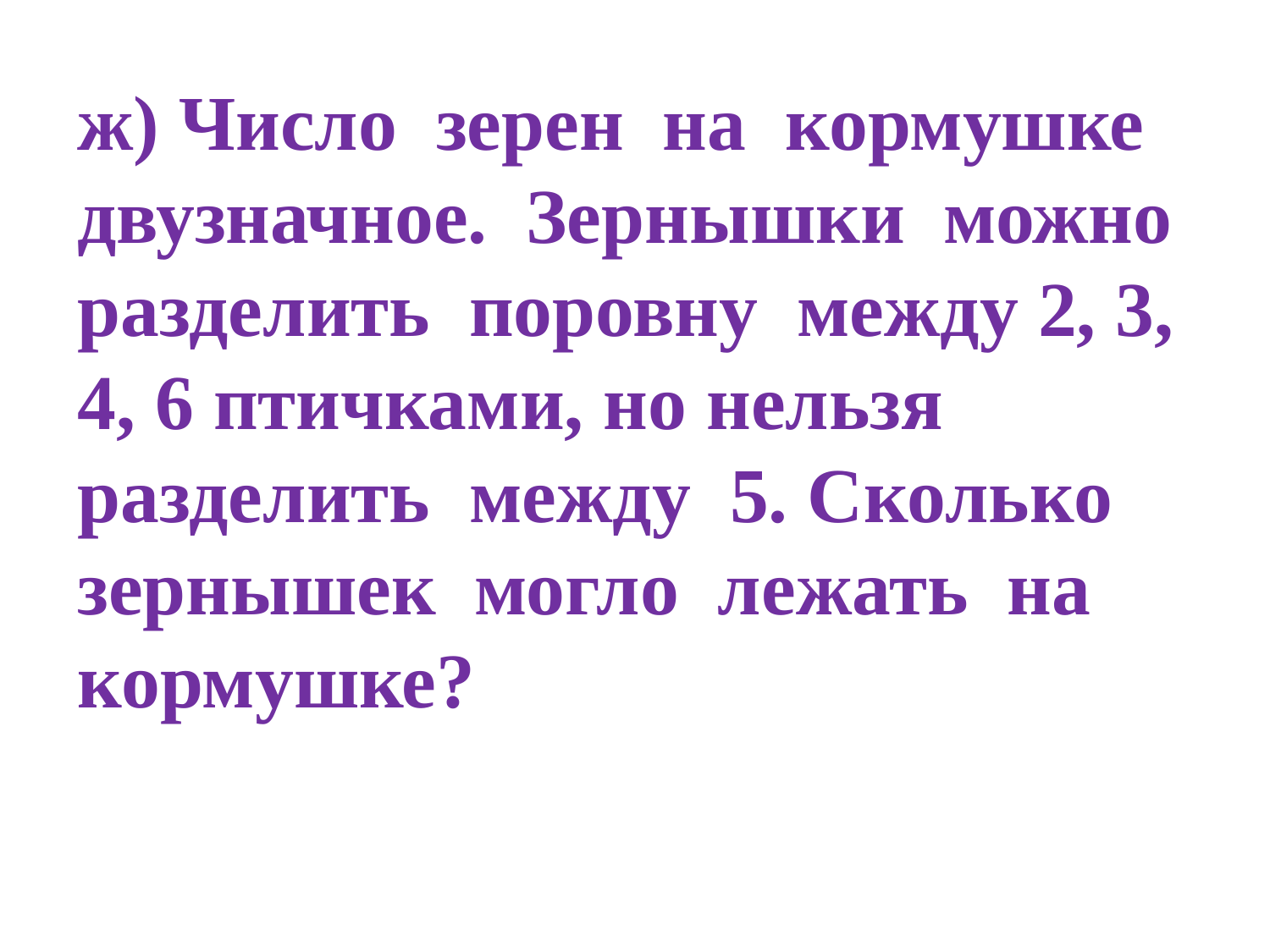

ж) Число  зерен  на  кормушке  двузначное.  Зернышки  можно  разделить  поровну  между 2, 3, 4, 6 птичками, но нельзя  разделить  между  5. Сколько  зернышек  могло  лежать  на  кормушке?